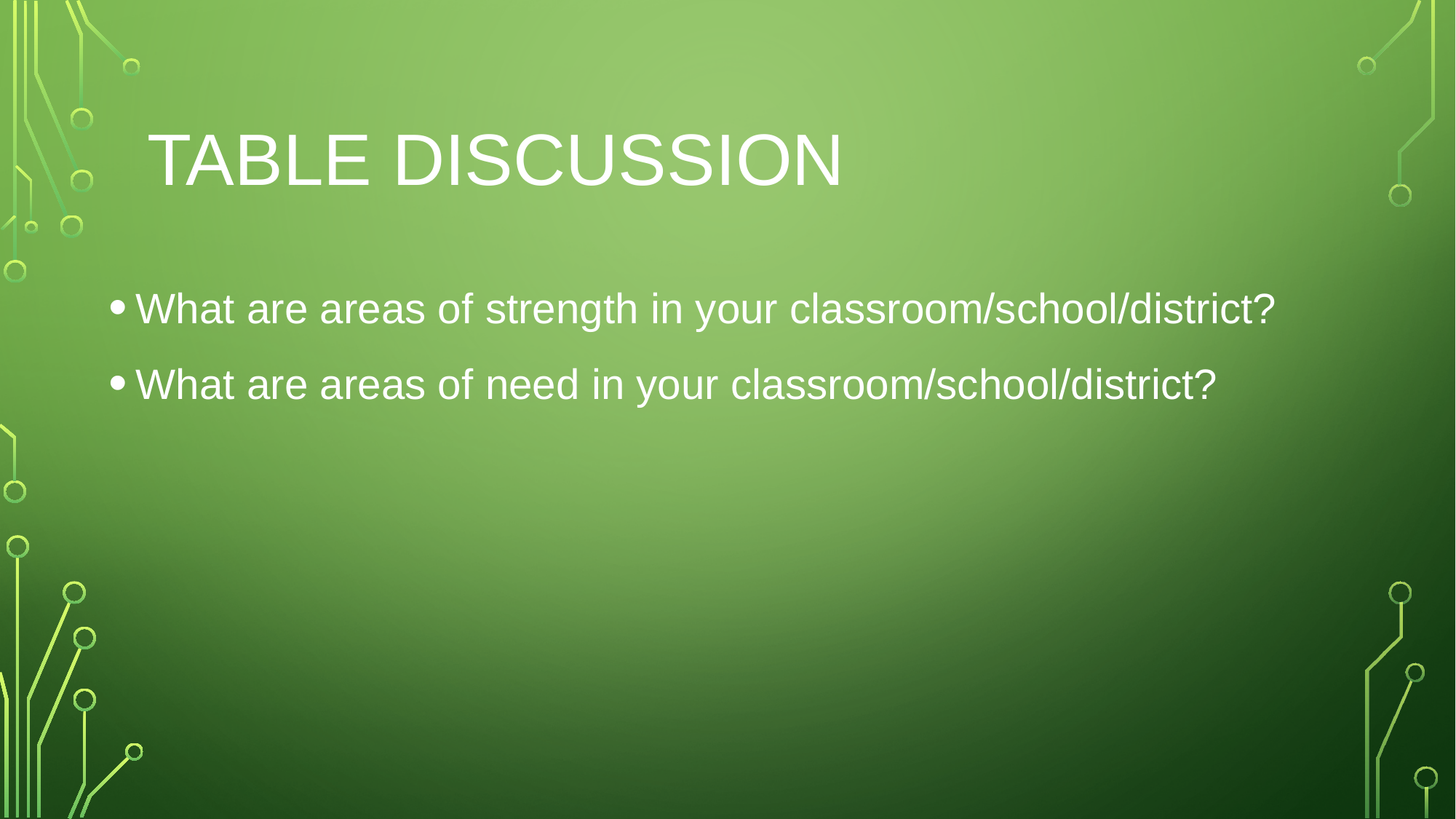

# Table Discussion
What are areas of strength in your classroom/school/district?
What are areas of need in your classroom/school/district?